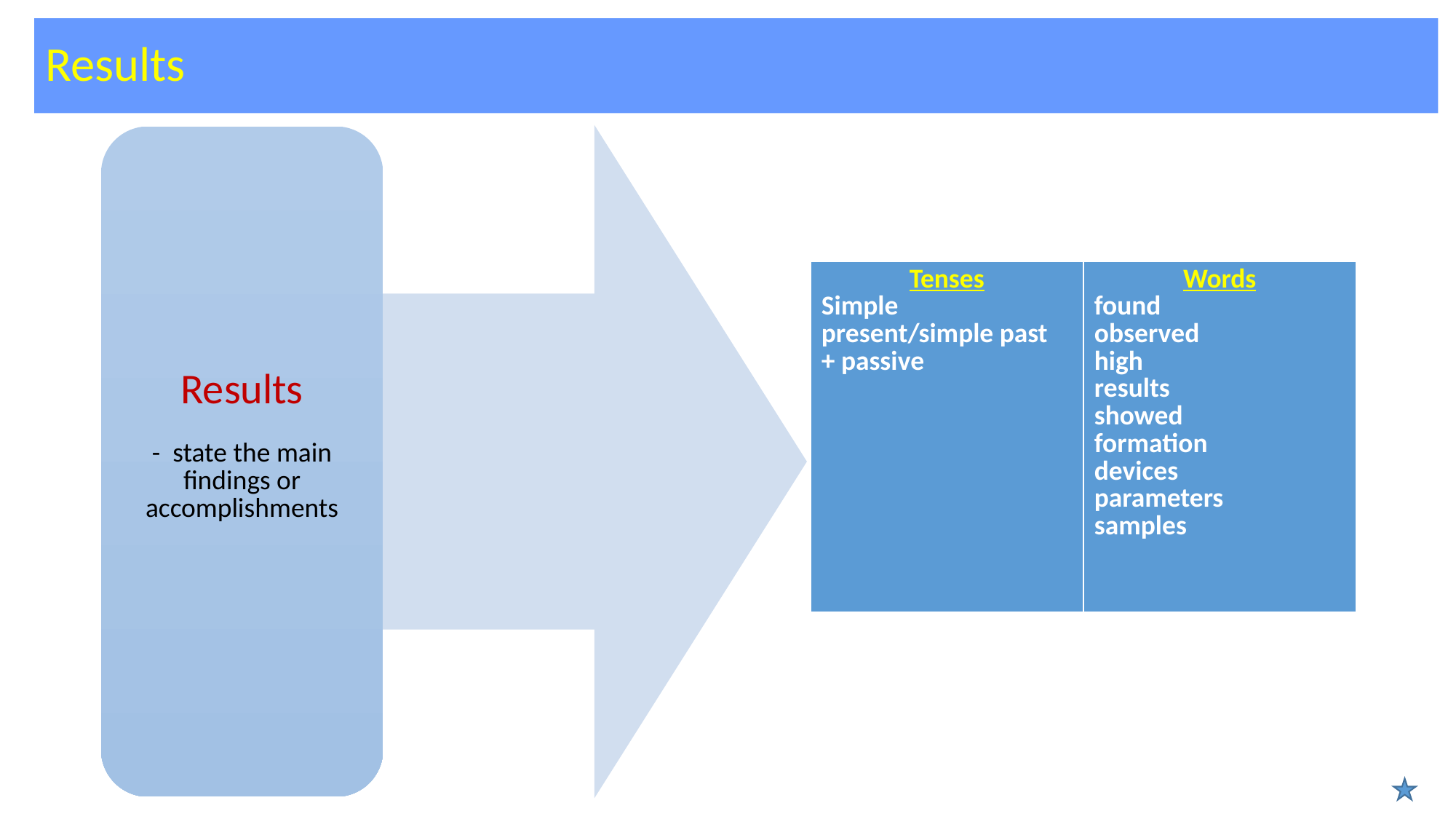

# Results
Results
-  state the main findings or accomplishments
| Tenses Simple present/simple past + passive | Words found observed high results showed formation devices parameters samples |
| --- | --- |